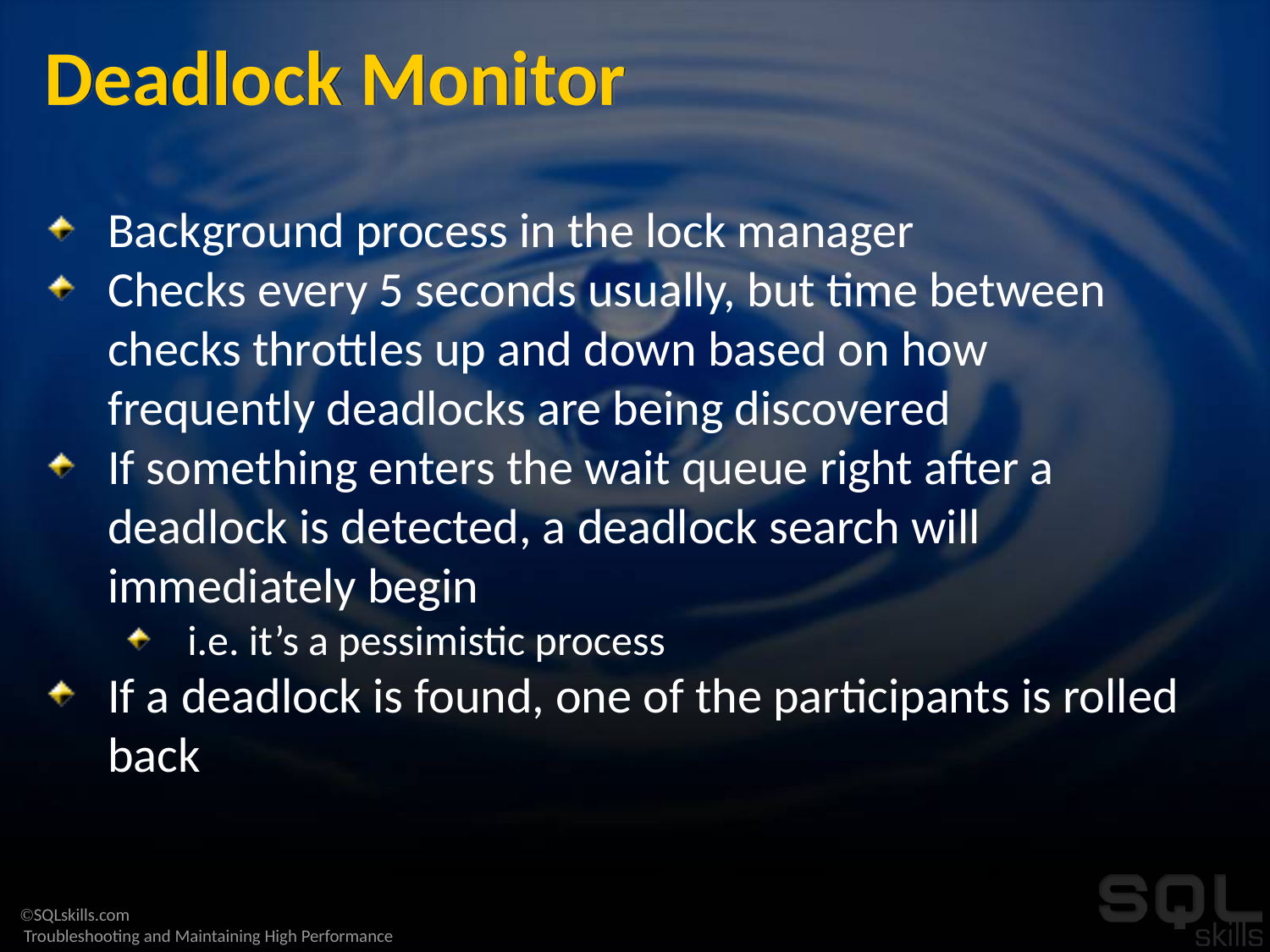

# Deadlock Monitor
Background process in the lock manager
Checks every 5 seconds usually, but time between checks throttles up and down based on how frequently deadlocks are being discovered
If something enters the wait queue right after a deadlock is detected, a deadlock search will immediately begin
i.e. it’s a pessimistic process
If a deadlock is found, one of the participants is rolled back